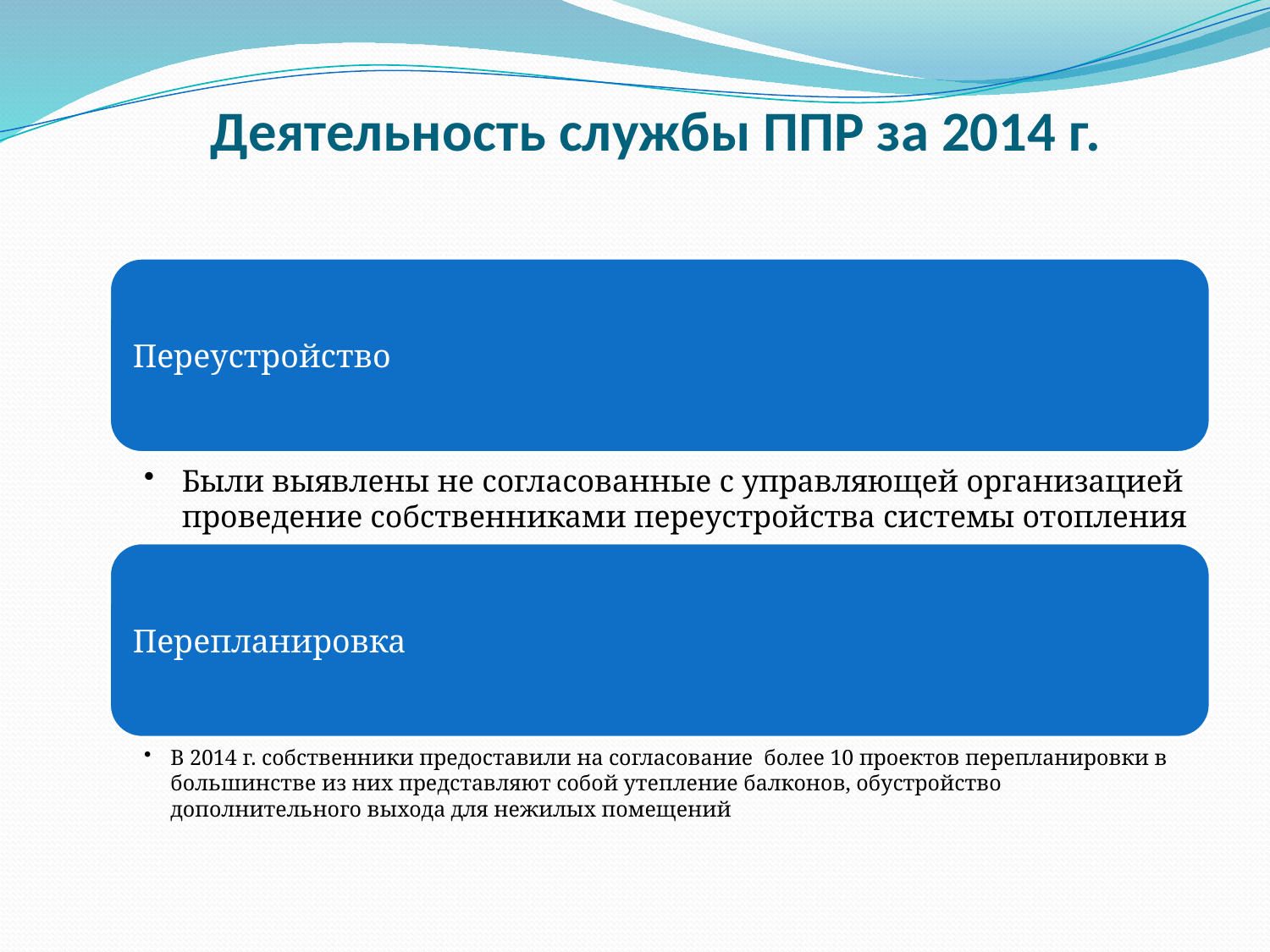

Деятельность службы ППР за 2014 г.
Переустройство
Были выявлены не согласованные с управляющей организацией проведение собственниками переустройства системы отопления
Перепланировка
В 2014 г. собственники предоставили на согласование  более 10 проектов перепланировки в большинстве из них представляют собой утепление балконов, обустройство дополнительного выхода для нежилых помещений